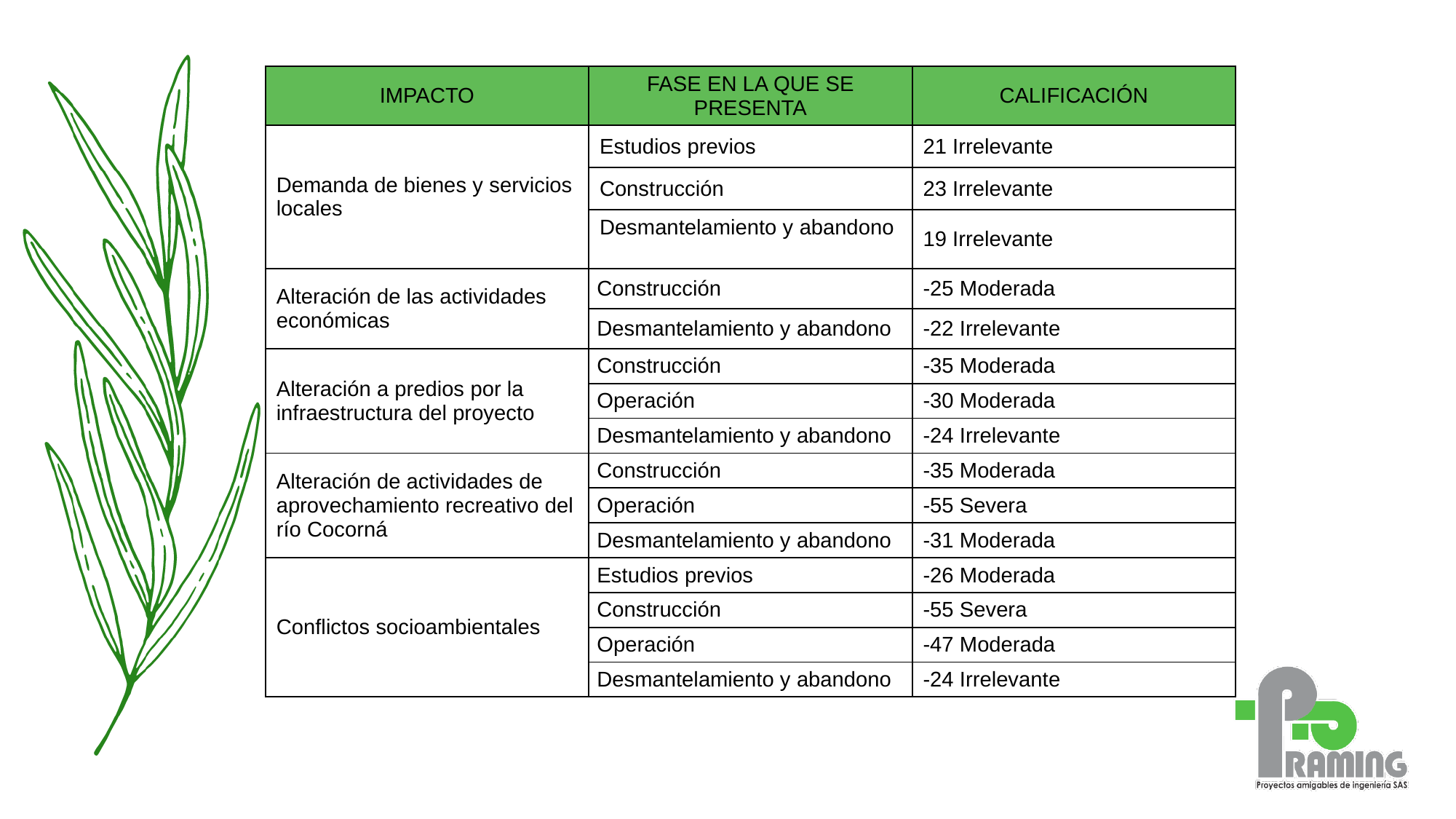

| IMPACTO | FASE EN LA QUE SE PRESENTA | CALIFICACIÓN |
| --- | --- | --- |
| Demanda de bienes y servicios locales | Estudios previos | 21 Irrelevante |
|  | Construcción | 23 Irrelevante |
|  | Desmantelamiento y abandono | 19 Irrelevante |
| Alteración de las actividades económicas | Construcción | -25 Moderada |
|  | Desmantelamiento y abandono | -22 Irrelevante |
| Alteración a predios por la infraestructura del proyecto | Construcción | -35 Moderada |
|  | Operación | -30 Moderada |
|  | Desmantelamiento y abandono | -24 Irrelevante |
| Alteración de actividades de aprovechamiento recreativo del río Cocorná | Construcción | -35 Moderada |
|  | Operación | -55 Severa |
|  | Desmantelamiento y abandono | -31 Moderada |
| Conflictos socioambientales | Estudios previos | -26 Moderada |
|  | Construcción | -55 Severa |
|  | Operación | -47 Moderada |
|  | Desmantelamiento y abandono | -24 Irrelevante |